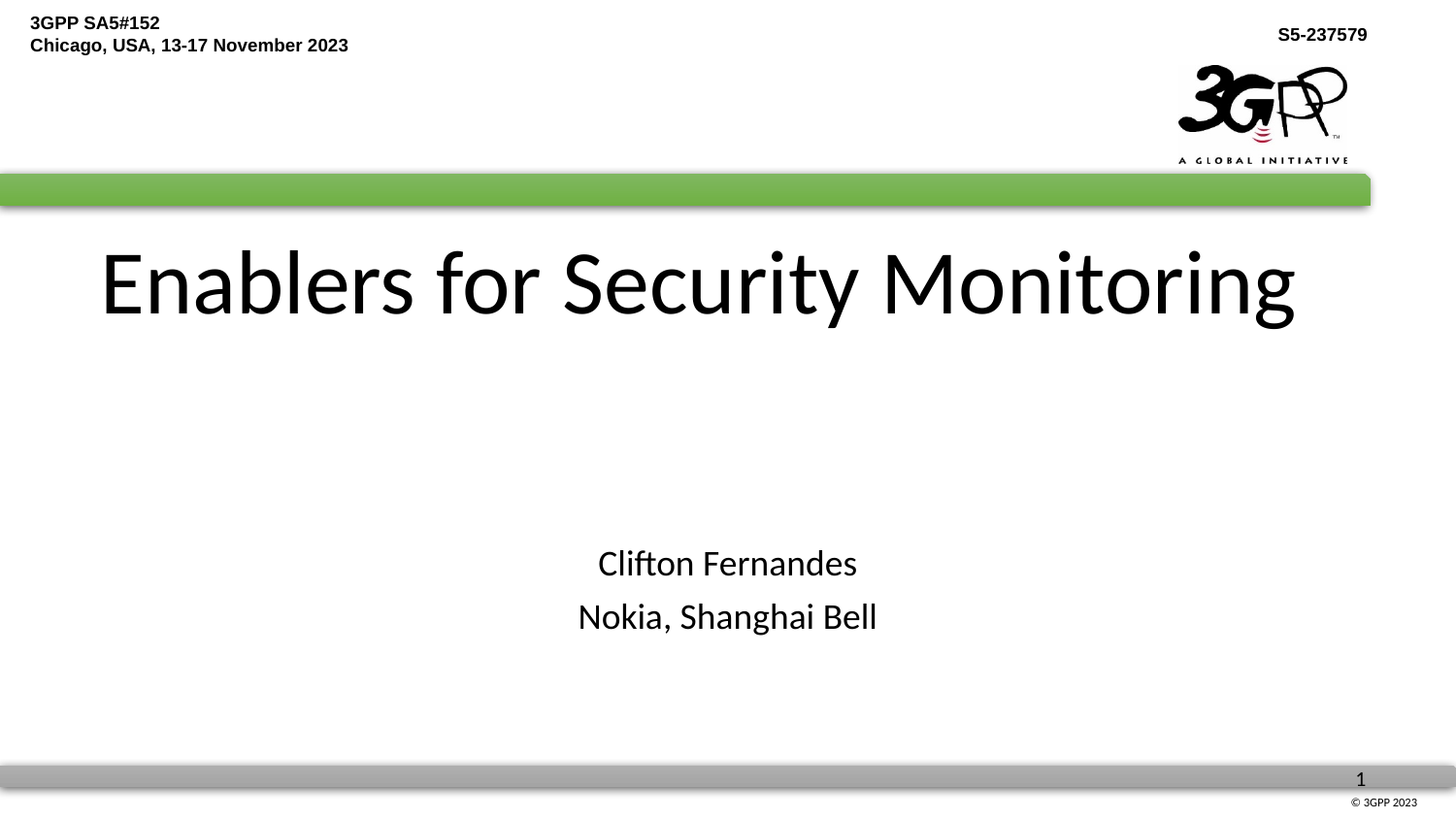

# Enablers for Security Monitoring
Clifton Fernandes
Nokia, Shanghai Bell